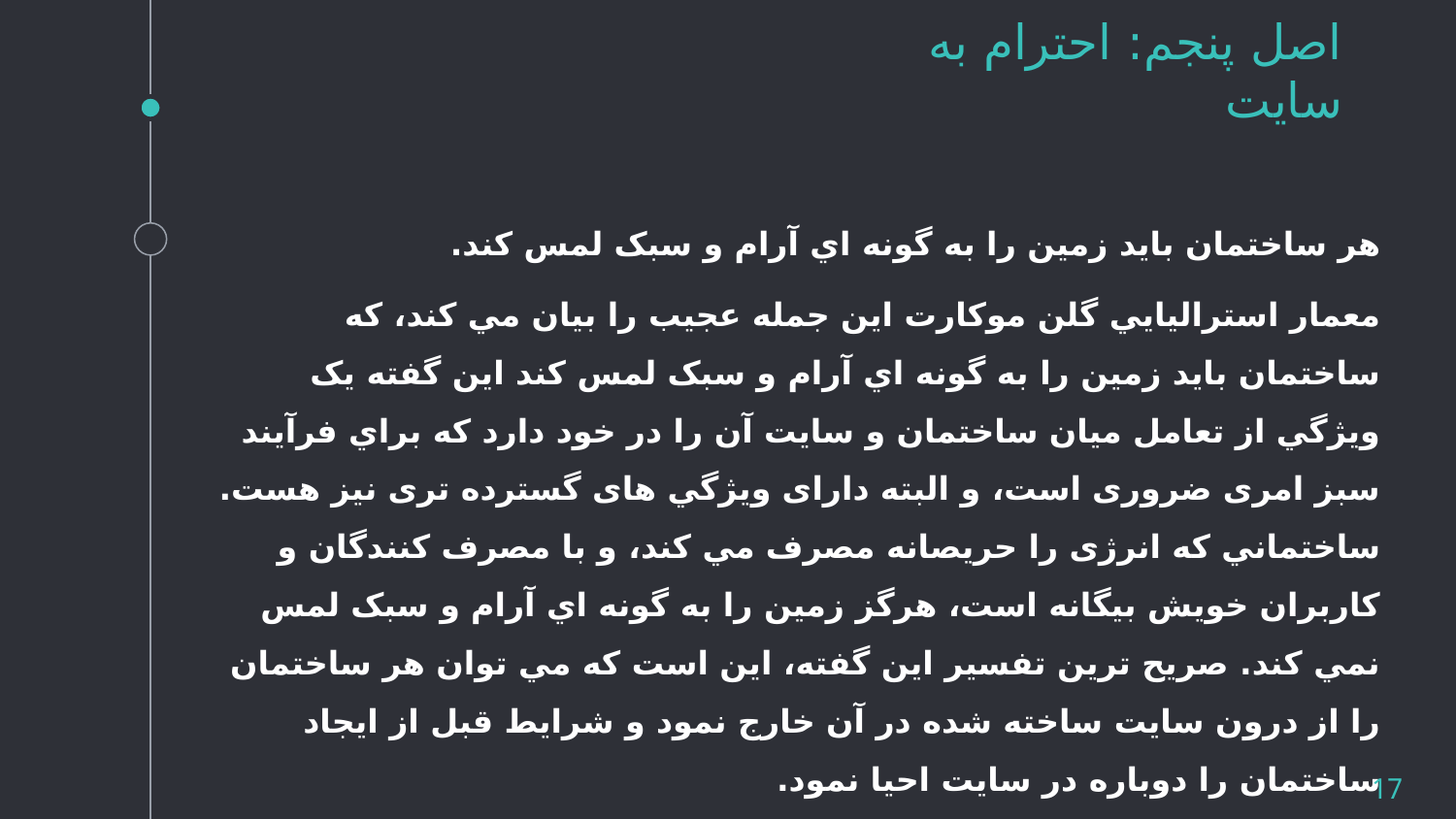

# اصل پنجم: احترام به سايت
هر ساختمان بايد زمين را به گونه اي آرام و سبک لمس کند.
معمار استراليايي گلن موکارت اين جمله عجيب را بيان مي کند، که ساختمان بايد زمين را به گونه اي آرام و سبک لمس کند اين گفته يک ويژگي از تعامل ميان ساختمان و سايت آن را در خود دارد که براي فرآيند سبز امری ضروری است، و البته دارای ويژگي های گسترده تری نيز هست. ساختماني که انرژی را حريصانه مصرف مي کند، و با مصرف کنندگان و کاربران خويش بيگانه است، هرگز زمين را به گونه اي آرام و سبک لمس نمي کند. صريح ترين تفسير اين گفته، اين است که مي توان هر ساختمان را از درون سايت ساخته شده در آن خارج نمود و شرايط قبل از ايجاد ساختمان را دوباره در سايت احيا نمود.

17